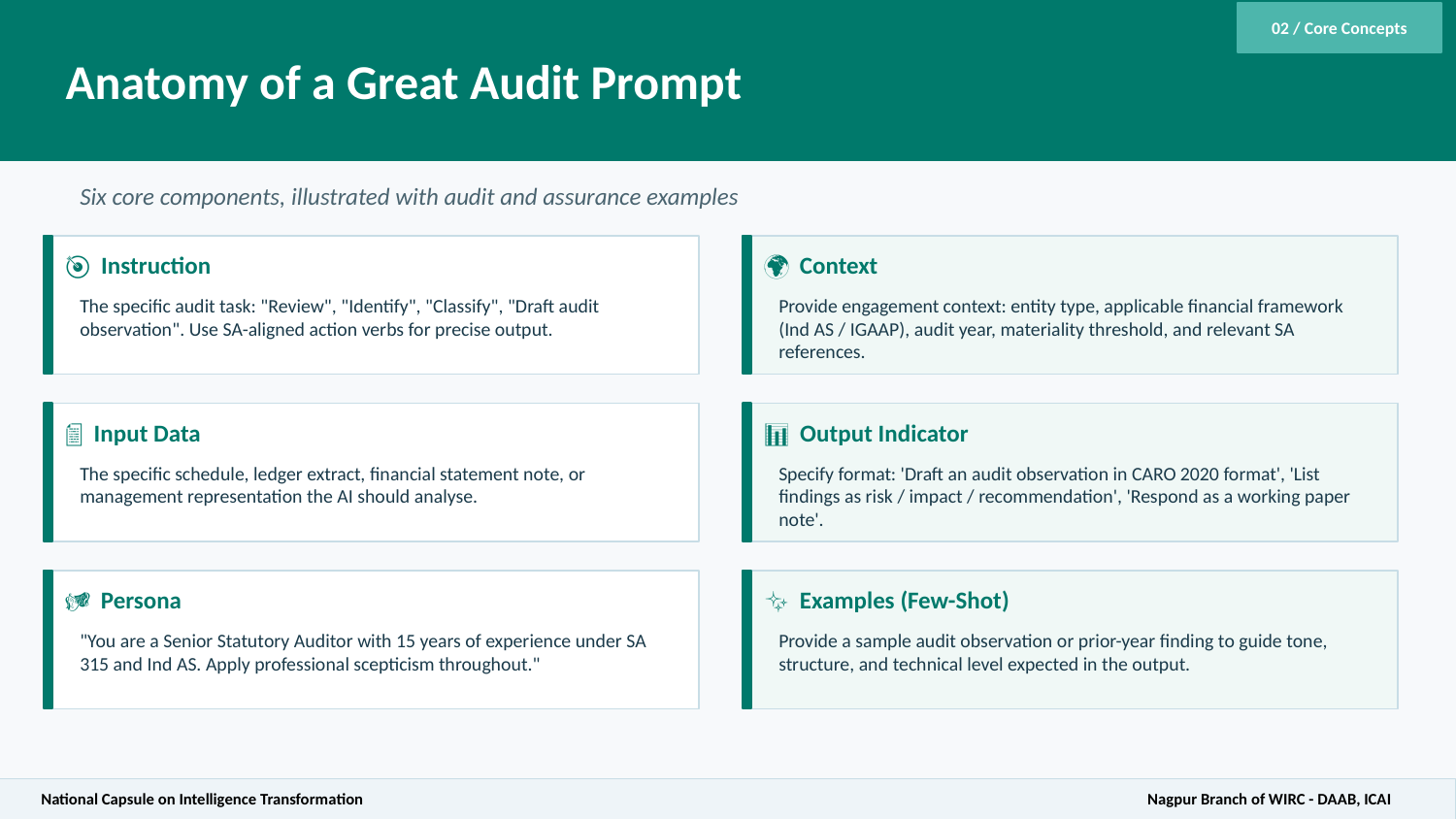

Anatomy of a Great Audit Prompt

02 / Core Concepts
Six core components, illustrated with audit and assurance examples

🎯  Instruction
🌍  Context
The specific audit task: "Review", "Identify", "Classify", "Draft audit observation". Use SA-aligned action verbs for precise output.
Provide engagement context: entity type, applicable financial framework (Ind AS / IGAAP), audit year, materiality threshold, and relevant SA references.

📄  Input Data
📊  Output Indicator
The specific schedule, ledger extract, financial statement note, or management representation the AI should analyse.
Specify format: 'Draft an audit observation in CARO 2020 format', 'List findings as risk / impact / recommendation', 'Respond as a working paper note'.

🎭  Persona
✨  Examples (Few-Shot)
"You are a Senior Statutory Auditor with 15 years of experience under SA 315 and Ind AS. Apply professional scepticism throughout."
Provide a sample audit observation or prior-year finding to guide tone, structure, and technical level expected in the output.
National Capsule on Intelligence Transformation					                        Nagpur Branch of WIRC - DAAB, ICAI